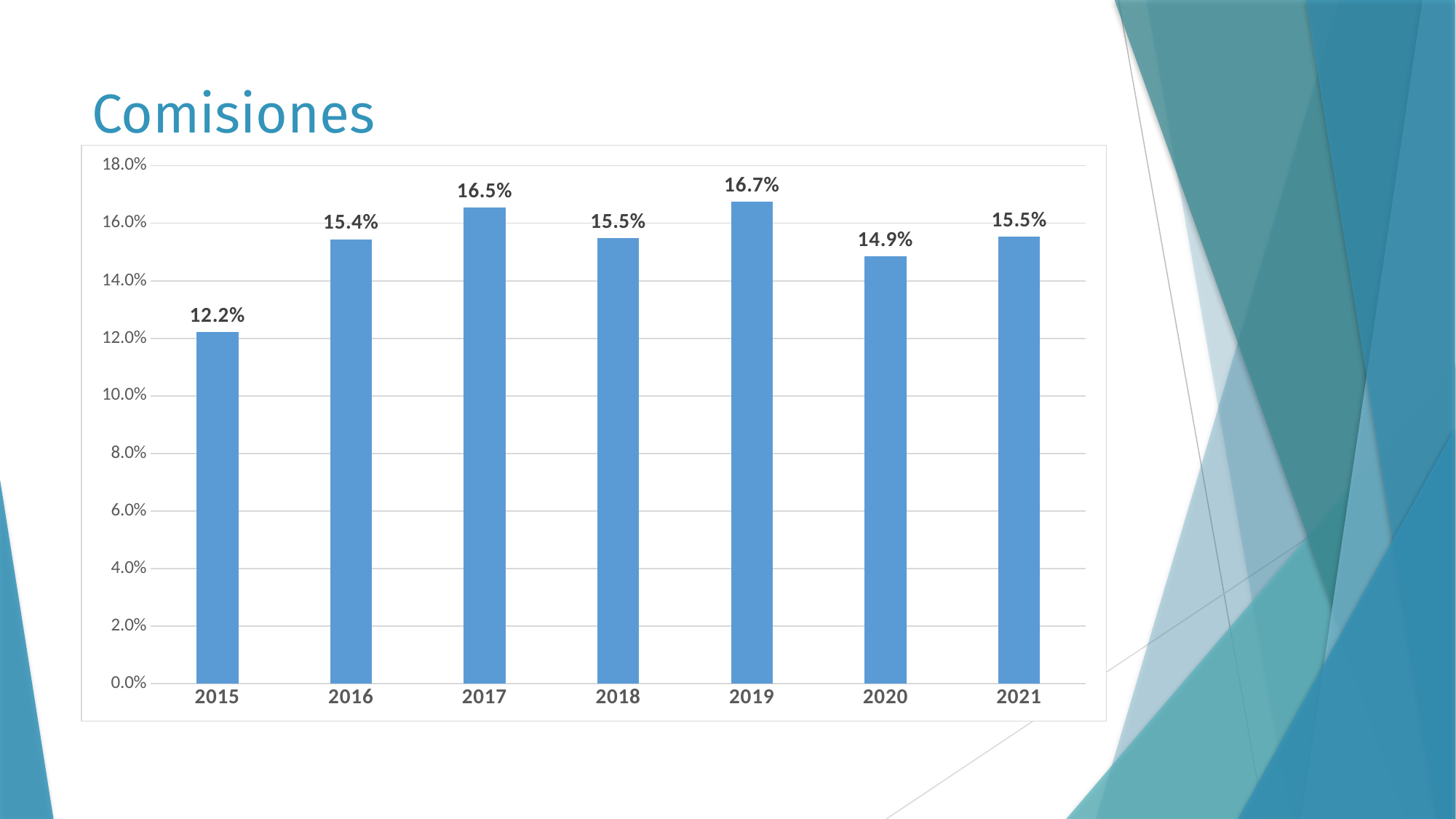

# Comisiones

### Chart

| Category |  |
|---|---|
| 2015 | 0.12223802917857453 |
| 2016 | 0.1544169457778181 |
| 2017 | 0.16546594147709381 |
| 2018 | 0.15485966295003561 |
| 2019 | 0.16744237685607027 |
| 2020 | 0.14856668870229106 |
| 2021 | 0.1554136734089922 |